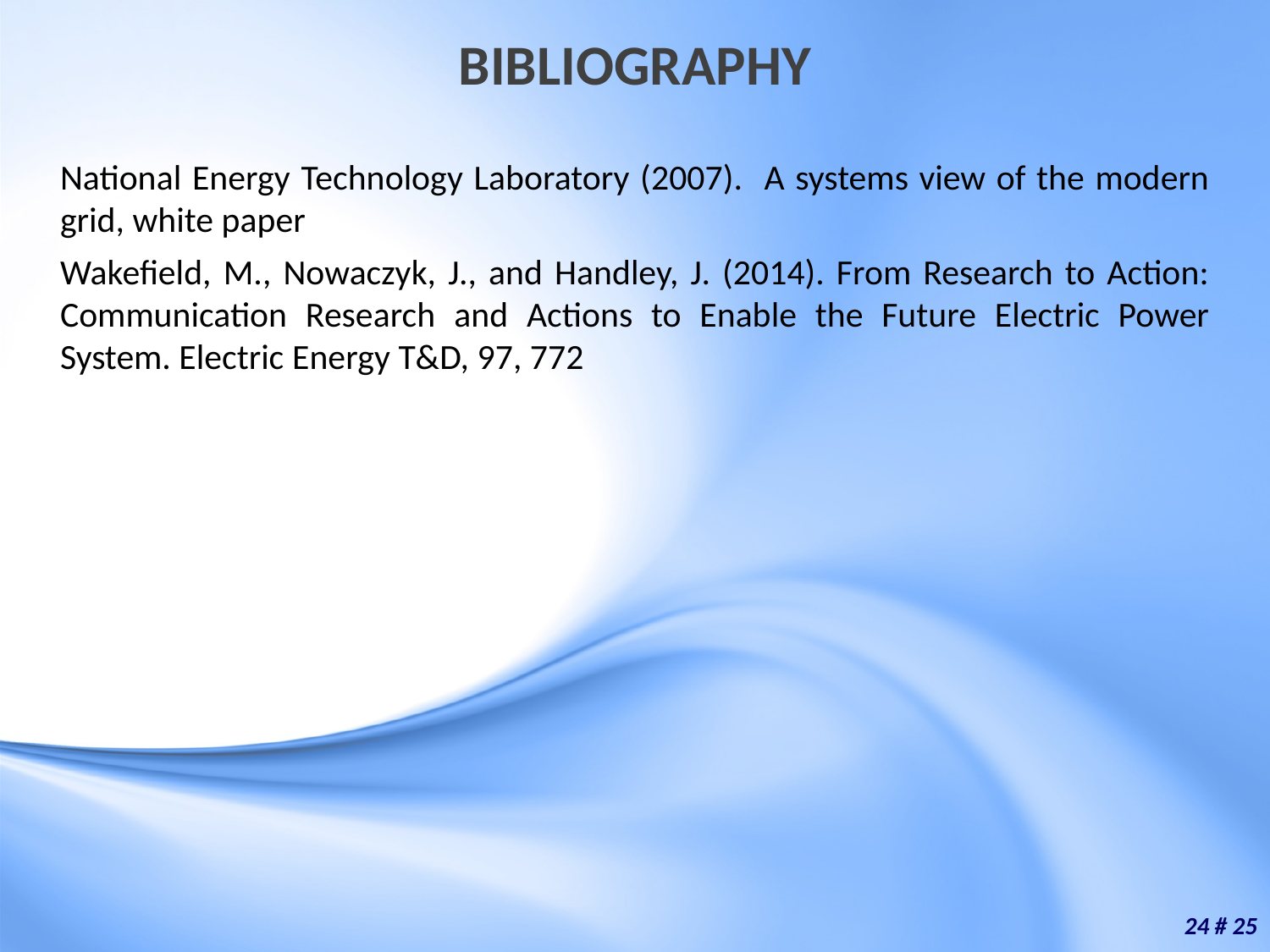

# BIBLIOGRAPHY
National Energy Technology Laboratory (2007).  A systems view of the modern grid, white paper
Wakefield, M., Nowaczyk, J., and Handley, J. (2014). From Research to Action: Communication Research and Actions to Enable the Future Electric Power System. Electric Energy T&D, 97, 772

24 # 25